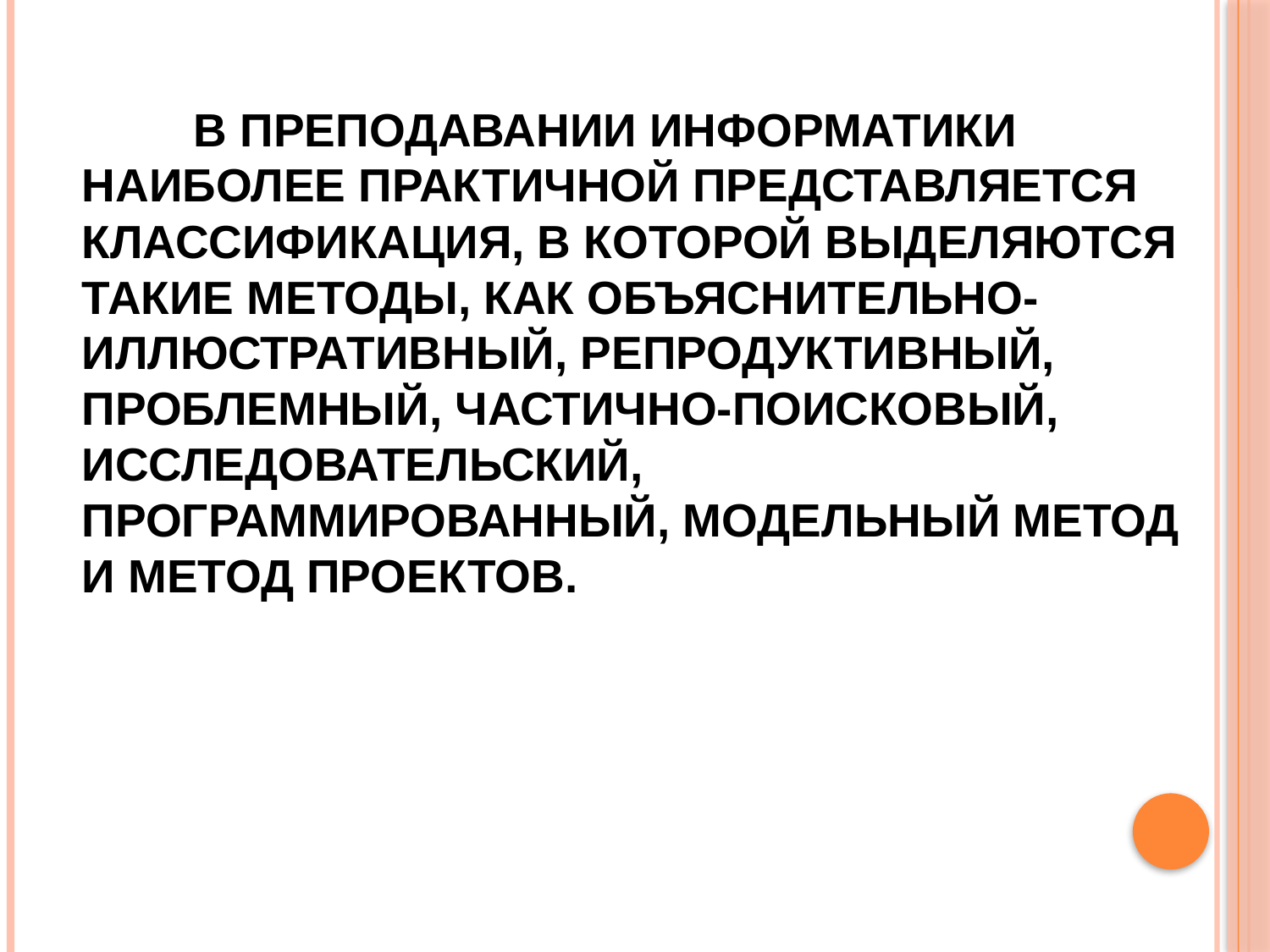

# В преподавании информатики наиболее практичной представляется классификация, в которой выделяются такие методы, как объяснительно-иллюстративный, репродуктивный, проблемный, частично-поисковый, исследовательский, программированный, модельный метод и метод проектов.